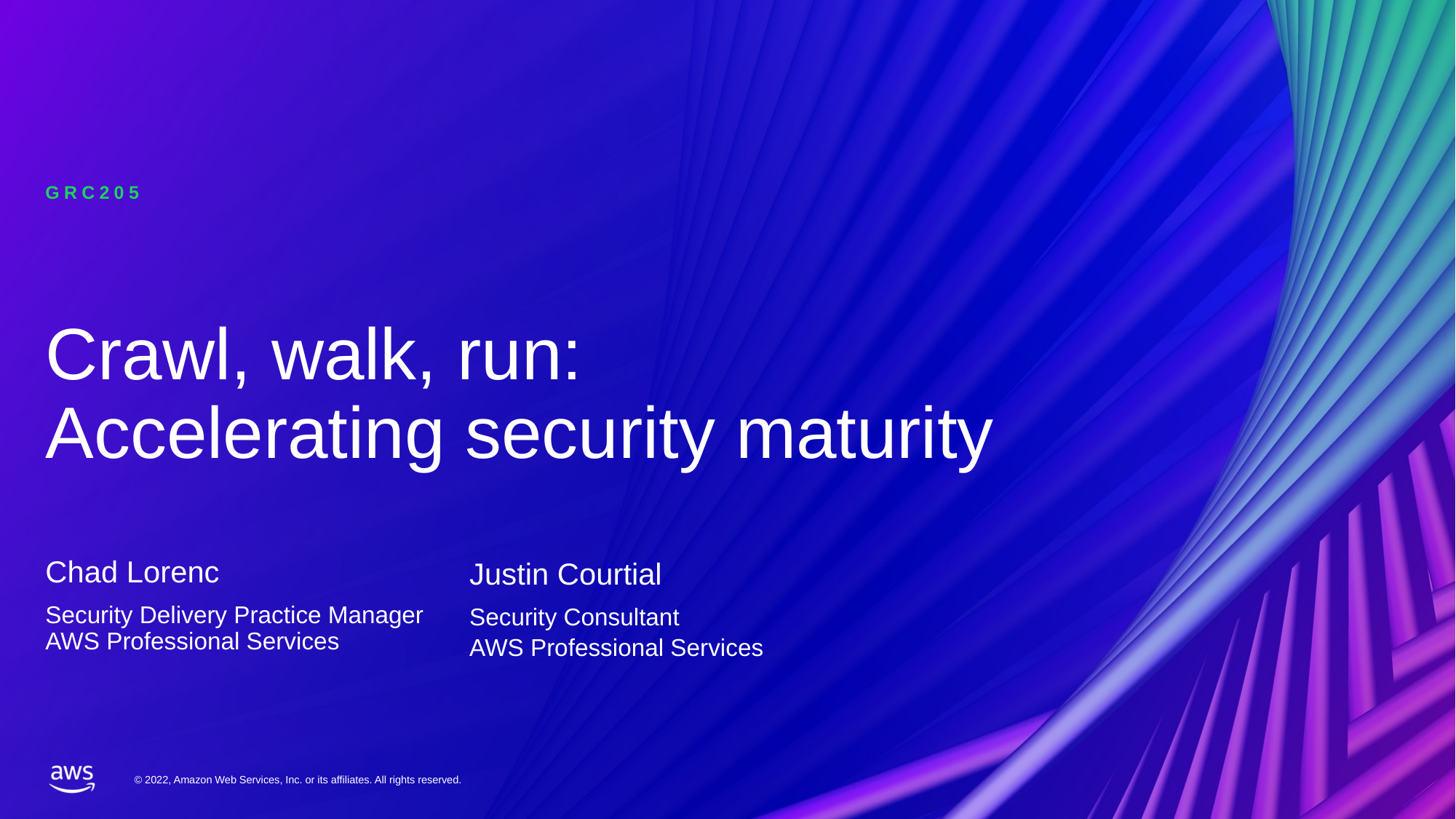

GRC205
# Crawl, walk, run: Accelerating security maturity
Chad Lorenc
Justin Courtial
Security Delivery Practice Manager AWS Professional Services
Security Consultant
AWS Professional Services